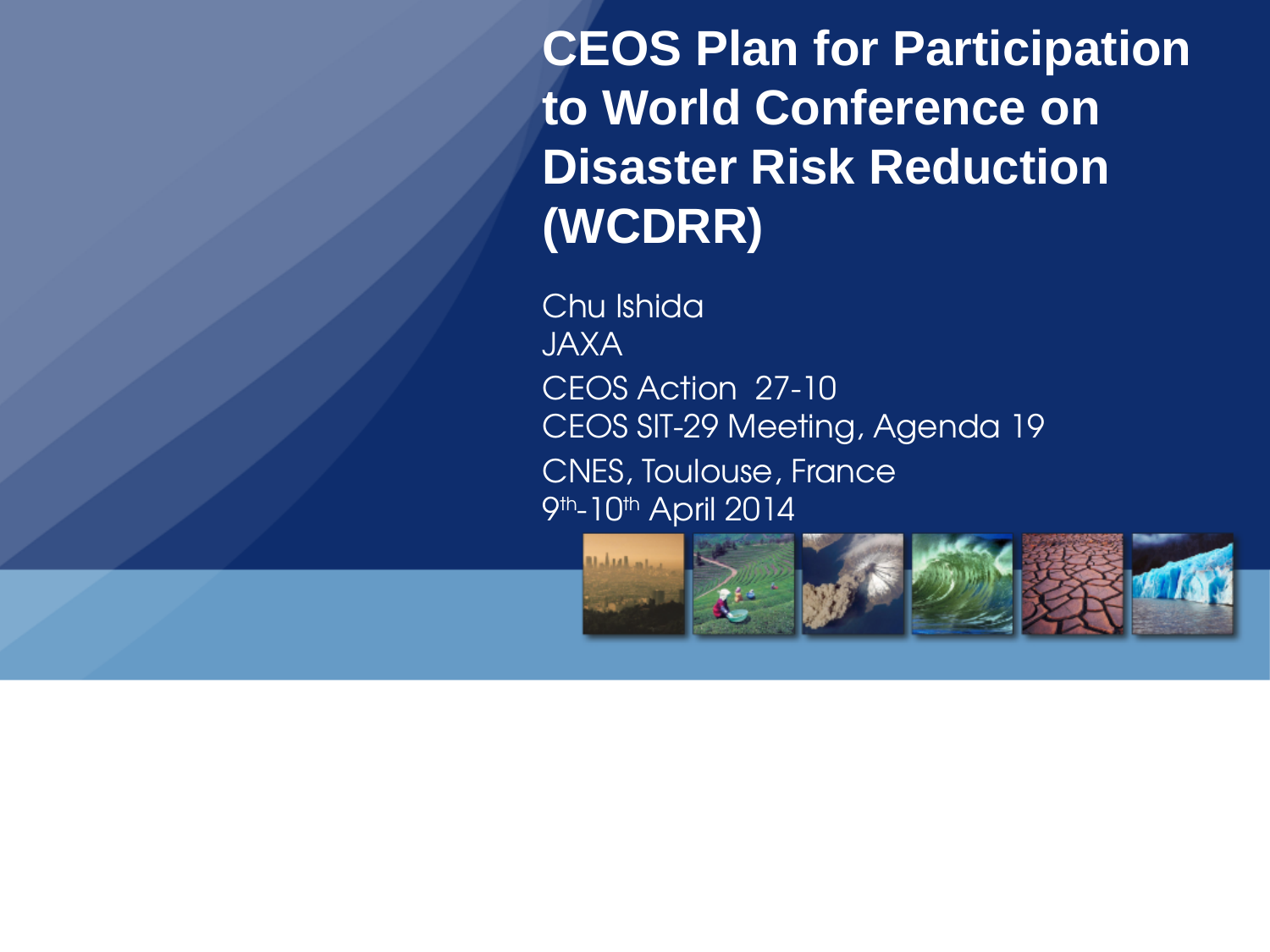

# CEOS Plan for Participation to World Conference on Disaster Risk Reduction (WCDRR)
Chu Ishida
JAXA
CEOS Action  27-10
CEOS SIT-29 Meeting, Agenda 19
CNES, Toulouse, France
9th-10th April 2014